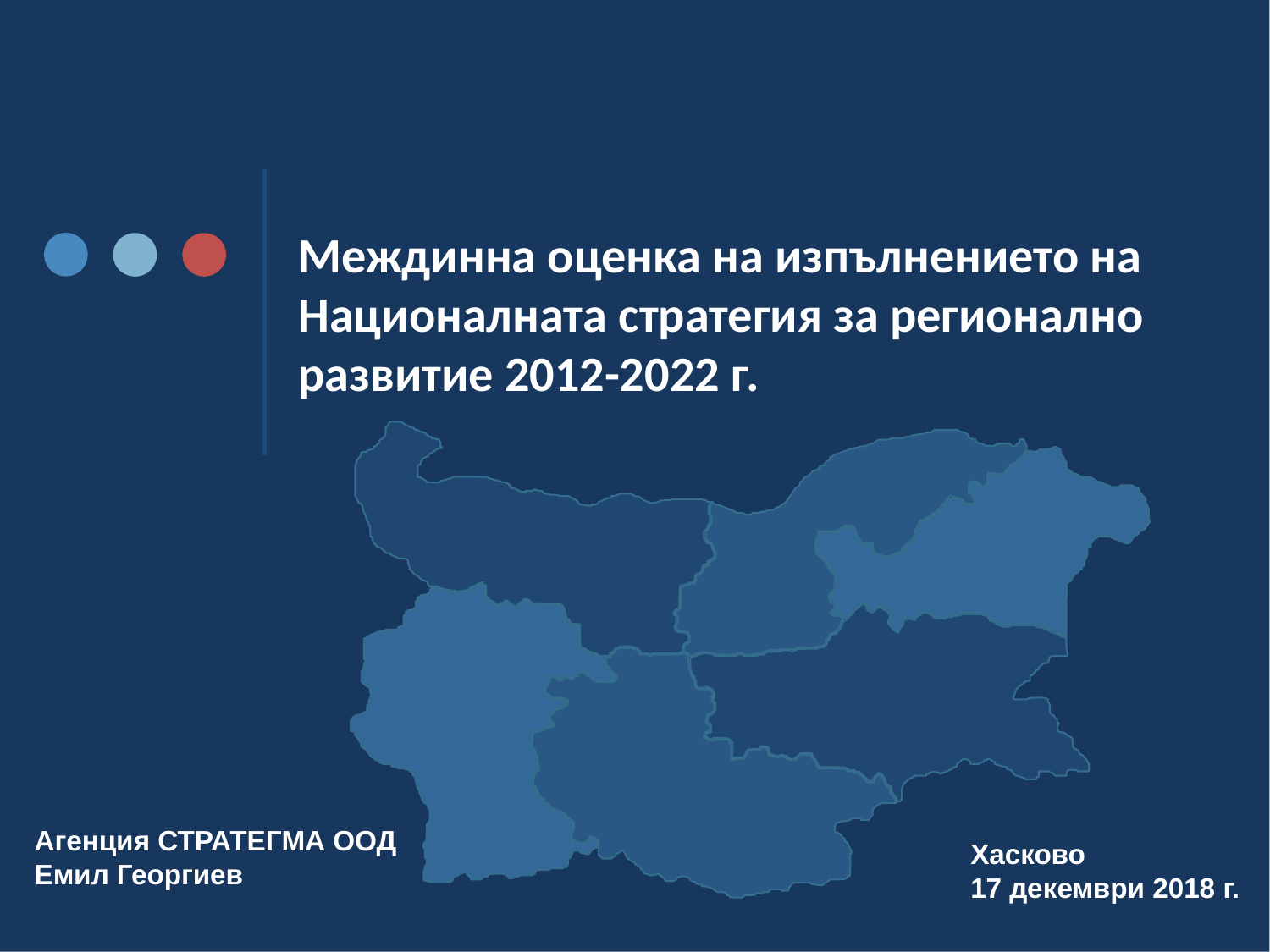

# Междинна оценка на изпълнението на Националната стратегия за регионално развитие 2012-2022 г.

Агенция СТРАТЕГМА ООД
Емил Георгиев
Хасково
17 декември 2018 г.